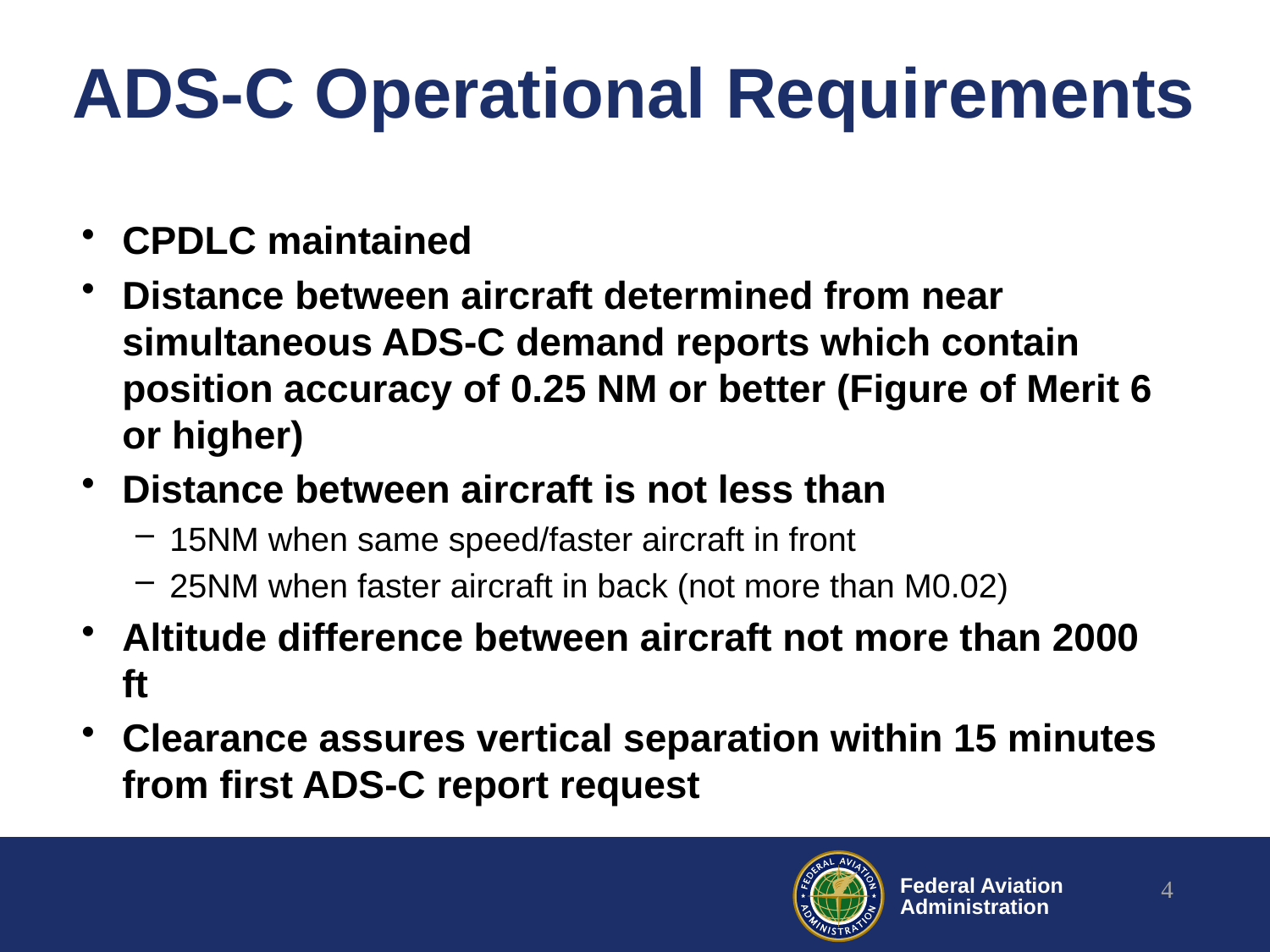

# ADS-C Operational Requirements
CPDLC maintained
Distance between aircraft determined from near simultaneous ADS-C demand reports which contain position accuracy of 0.25 NM or better (Figure of Merit 6 or higher)
Distance between aircraft is not less than
15NM when same speed/faster aircraft in front
25NM when faster aircraft in back (not more than M0.02)
Altitude difference between aircraft not more than 2000 ft
Clearance assures vertical separation within 15 minutes from first ADS-C report request
4